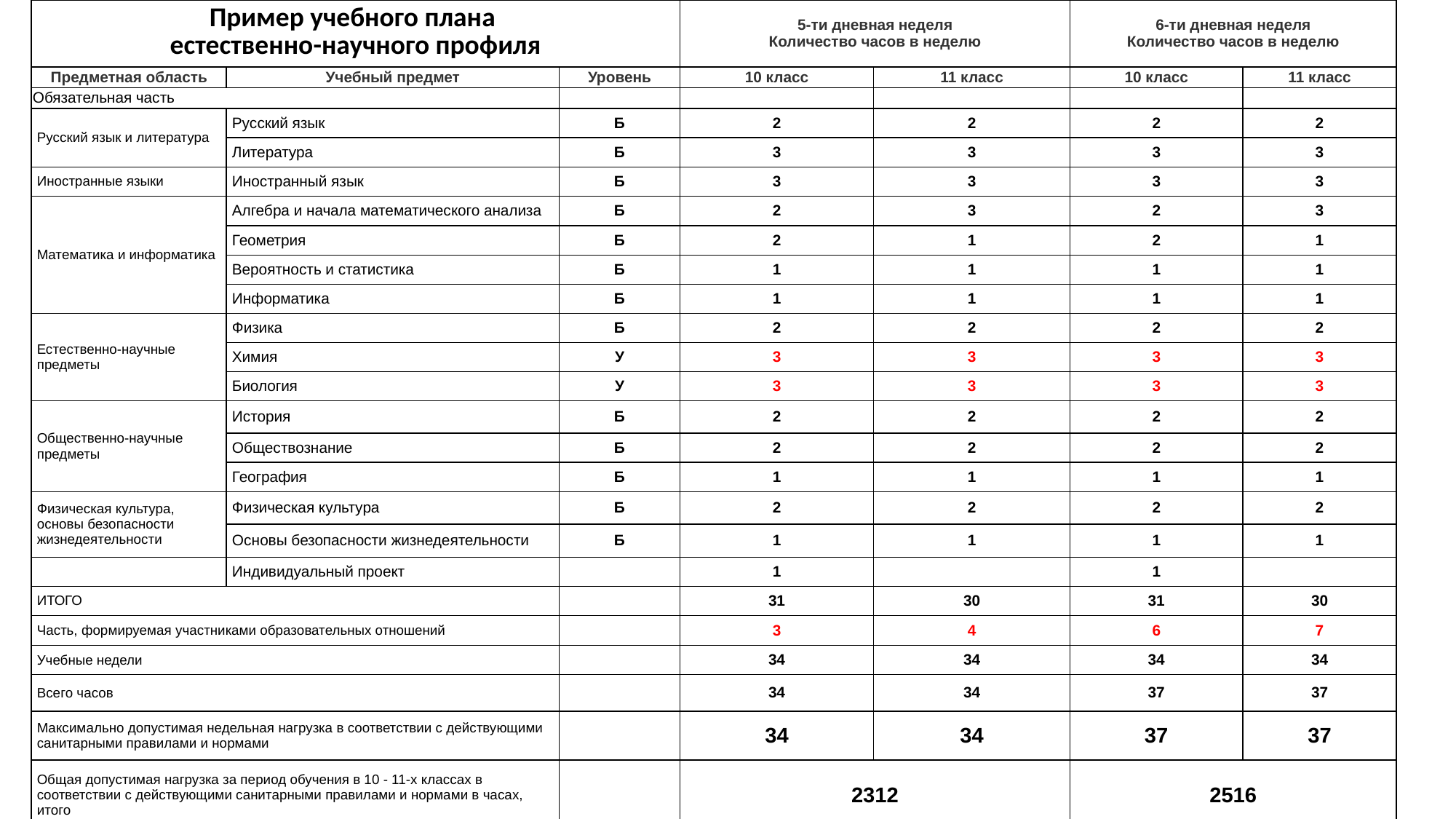

| Пример учебного плана естественно-научного профиля |  |  | 5-ти дневная неделя Количество часов в неделю |  | 6-ти дневная неделя Количество часов в неделю |  |
| --- | --- | --- | --- | --- | --- | --- |
| Предметная область | Учебный предмет | Уровень | 10 класс | 11 класс | 10 класс | 11 класс |
| Обязательная часть |  |  |  |  |  |  |
| Русский язык и литература | Русский язык | Б | 2 | 2 | 2 | 2 |
|  | Литература | Б | 3 | 3 | 3 | 3 |
| Иностранные языки | Иностранный язык | Б | 3 | 3 | 3 | 3 |
| Математика и информатика | Алгебра и начала математического анализа | Б | 2 | 3 | 2 | 3 |
|  | Геометрия | Б | 2 | 1 | 2 | 1 |
|  | Вероятность и статистика | Б | 1 | 1 | 1 | 1 |
|  | Информатика | Б | 1 | 1 | 1 | 1 |
| Естественно-научные предметы | Физика | Б | 2 | 2 | 2 | 2 |
|  | Химия | У | 3 | 3 | 3 | 3 |
|  | Биология | У | 3 | 3 | 3 | 3 |
| Общественно-научные предметы | История | Б | 2 | 2 | 2 | 2 |
|  | Обществознание | Б | 2 | 2 | 2 | 2 |
|  | География | Б | 1 | 1 | 1 | 1 |
| Физическая культура, основы безопасности жизнедеятельности | Физическая культура | Б | 2 | 2 | 2 | 2 |
|  | Основы безопасности жизнедеятельности | Б | 1 | 1 | 1 | 1 |
|  | Индивидуальный проект |  | 1 |  | 1 |  |
| ИТОГО |  |  | 31 | 30 | 31 | 30 |
| Часть, формируемая участниками образовательных отношений |  |  | 3 | 4 | 6 | 7 |
| Учебные недели |  |  | 34 | 34 | 34 | 34 |
| Всего часов |  |  | 34 | 34 | 37 | 37 |
| Максимально допустимая недельная нагрузка в соответствии с действующими санитарными правилами и нормами |  |  | 34 | 34 | 37 | 37 |
| Общая допустимая нагрузка за период обучения в 10 - 11-х классах в соответствии с действующими санитарными правилами и нормами в часах, итого |  |  | 2312 |  | 2516 |  |
#